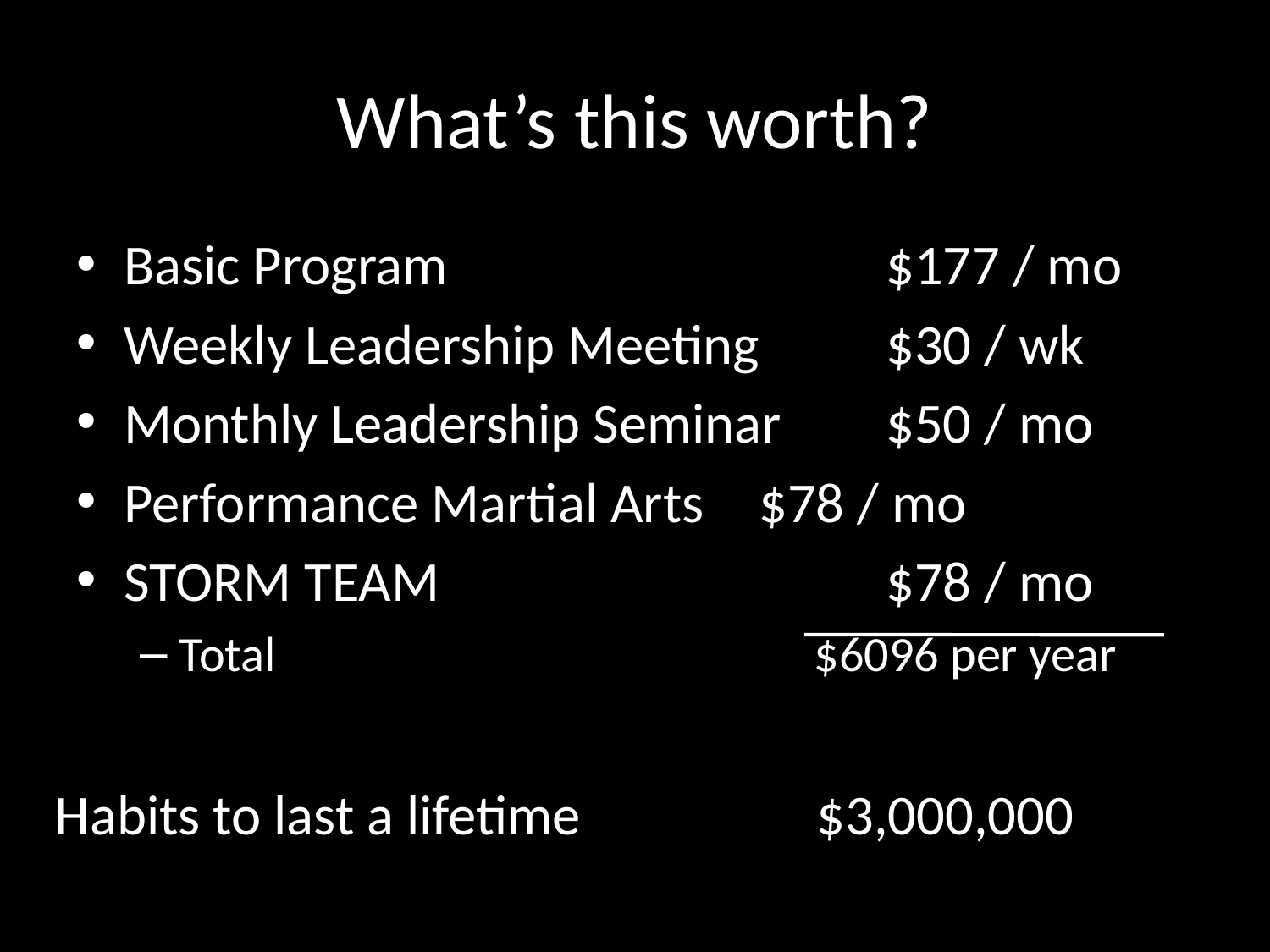

# What’s this worth?
Basic Program				$177 / mo
Weekly Leadership Meeting	$30 / wk
Monthly Leadership Seminar	$50 / mo
Performance Martial Arts 	$78 / mo
STORM TEAM				$78 / mo
Total					$6096 per year

Habits to last a lifetime		$3,000,000